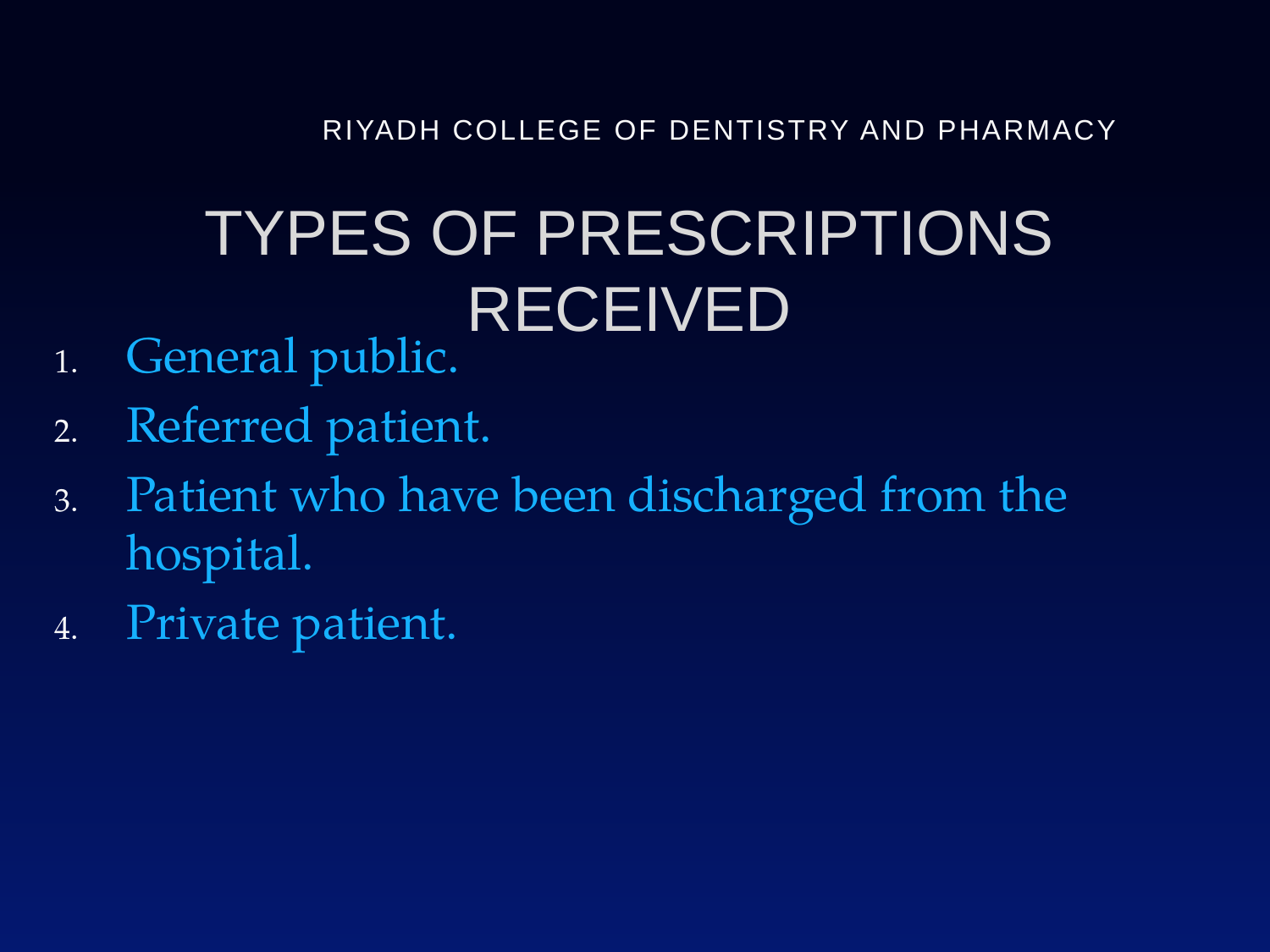

RIYADH COLLEGE OF DENTISTRY AND PHARMACY
Types of Prescriptions Received
General public.
Referred patient.
Patient who have been discharged from the hospital.
Private patient.